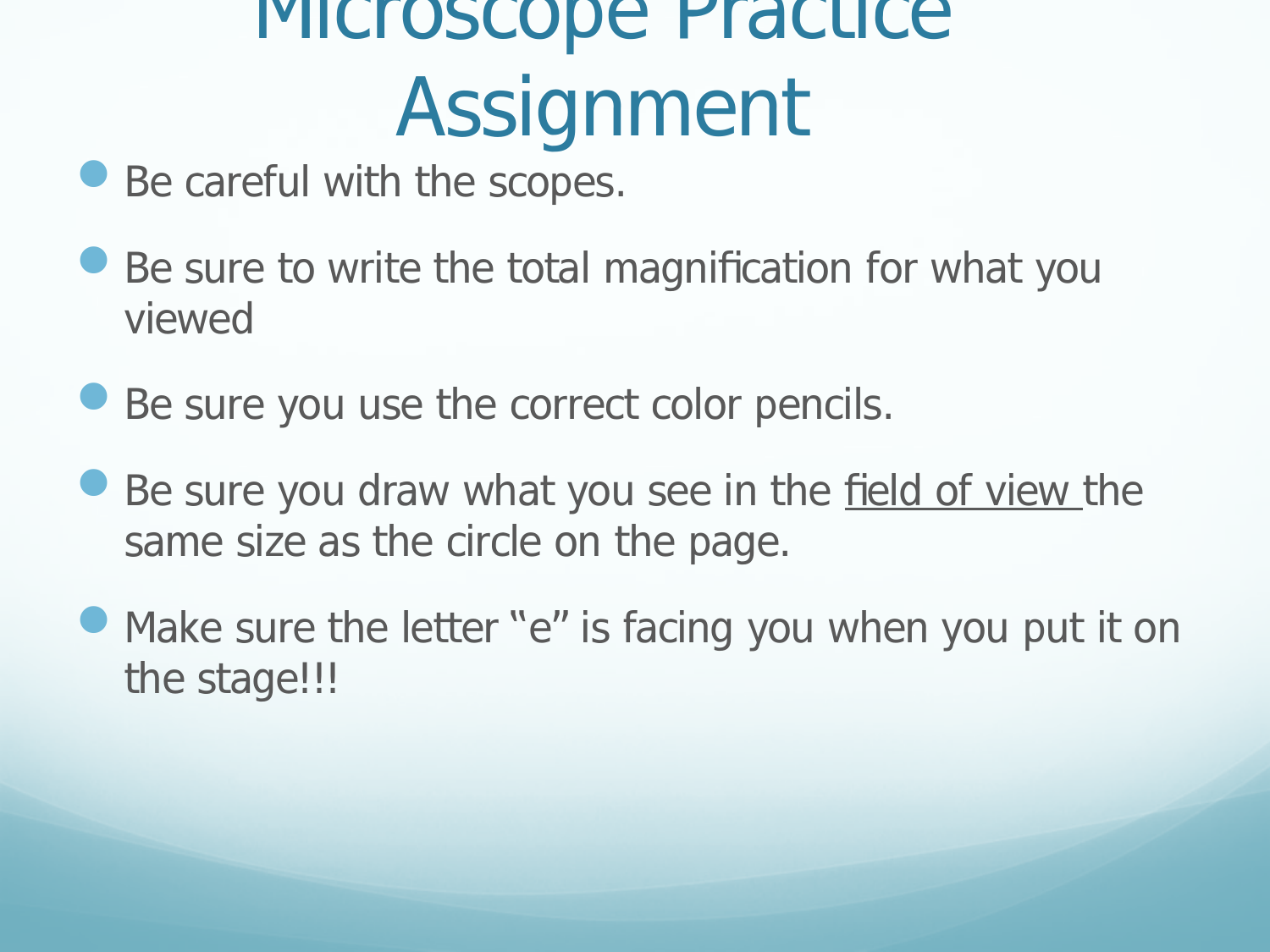

# Microscope Practice Assignment
Be careful with the scopes.
Be sure to write the total magnification for what you viewed
Be sure you use the correct color pencils.
Be sure you draw what you see in the field of view the same size as the circle on the page.
Make sure the letter “e” is facing you when you put it on the stage!!!